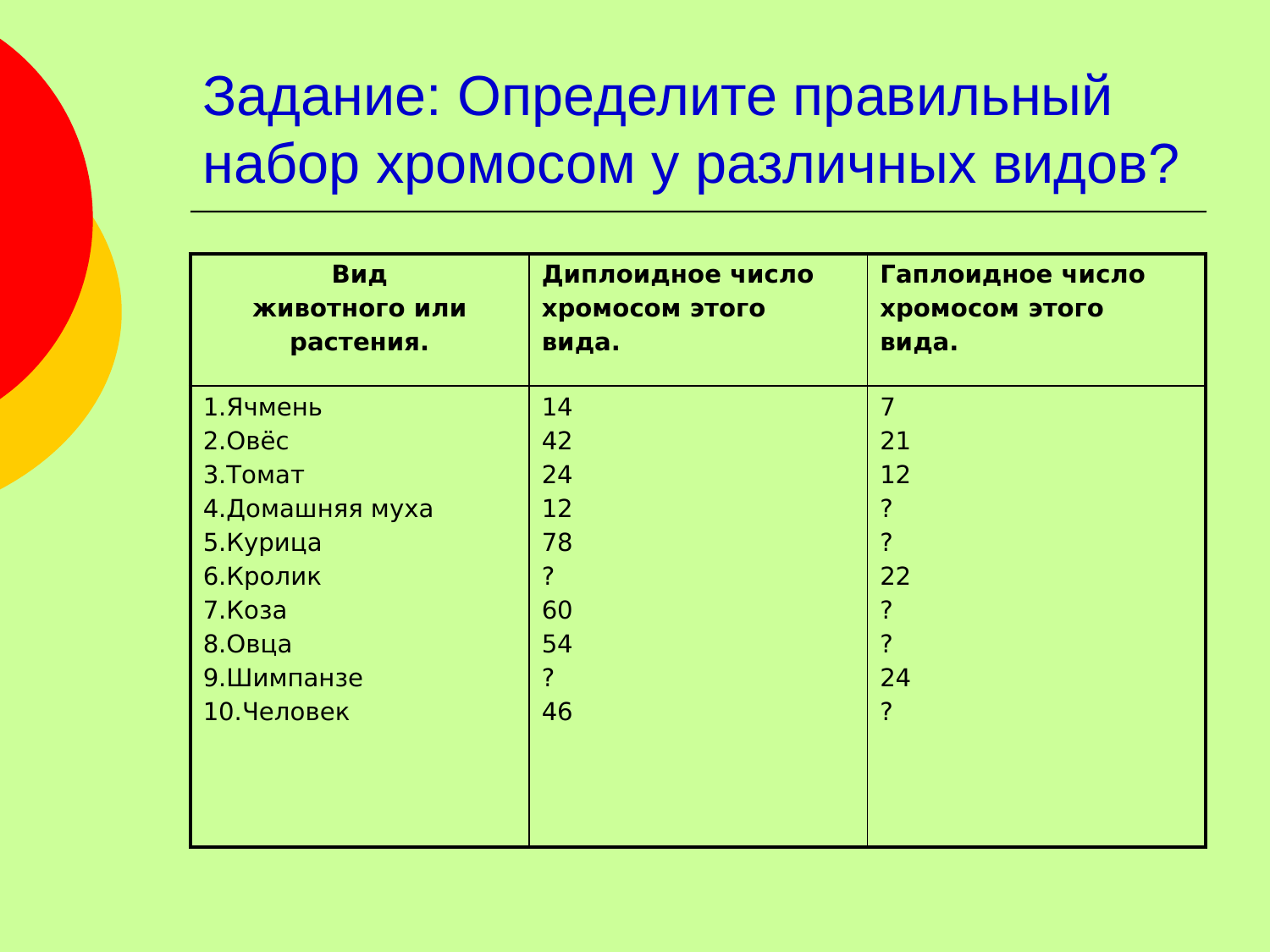

# Задание: Определите правильный набор хромосом у различных видов?
| Вид животного или растения. | Диплоидное число хромосом этого вида. | Гаплоидное число хромосом этого вида. |
| --- | --- | --- |
| 1.Ячмень 2.Овёс 3.Томат 4.Домашняя муха 5.Курица 6.Кролик 7.Коза 8.Овца 9.Шимпанзе 10.Человек | 14 42 24 12 78 ? 60 54 ? 46 | 7 21 12 ? ? 22 ? ? 24 ? |